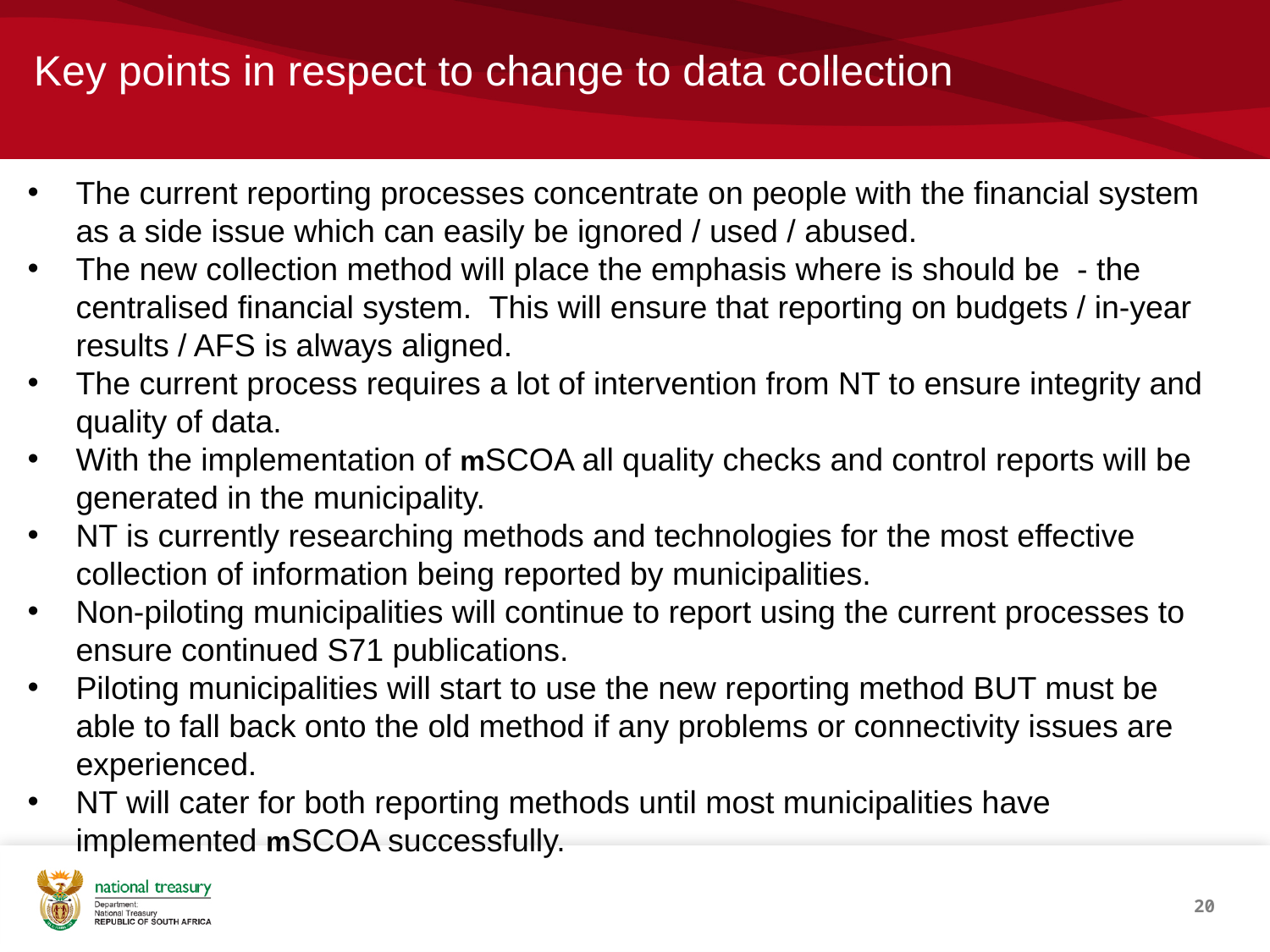

# Key points in respect to change to data collection
The current reporting processes concentrate on people with the financial system as a side issue which can easily be ignored / used / abused.
The new collection method will place the emphasis where is should be  - the centralised financial system.  This will ensure that reporting on budgets / in-year results / AFS is always aligned.
The current process requires a lot of intervention from NT to ensure integrity and quality of data.
With the implementation of mSCOA all quality checks and control reports will be generated in the municipality.
NT is currently researching methods and technologies for the most effective collection of information being reported by municipalities.
Non-piloting municipalities will continue to report using the current processes to ensure continued S71 publications.
Piloting municipalities will start to use the new reporting method BUT must be able to fall back onto the old method if any problems or connectivity issues are experienced.
NT will cater for both reporting methods until most municipalities have implemented mSCOA successfully.

20